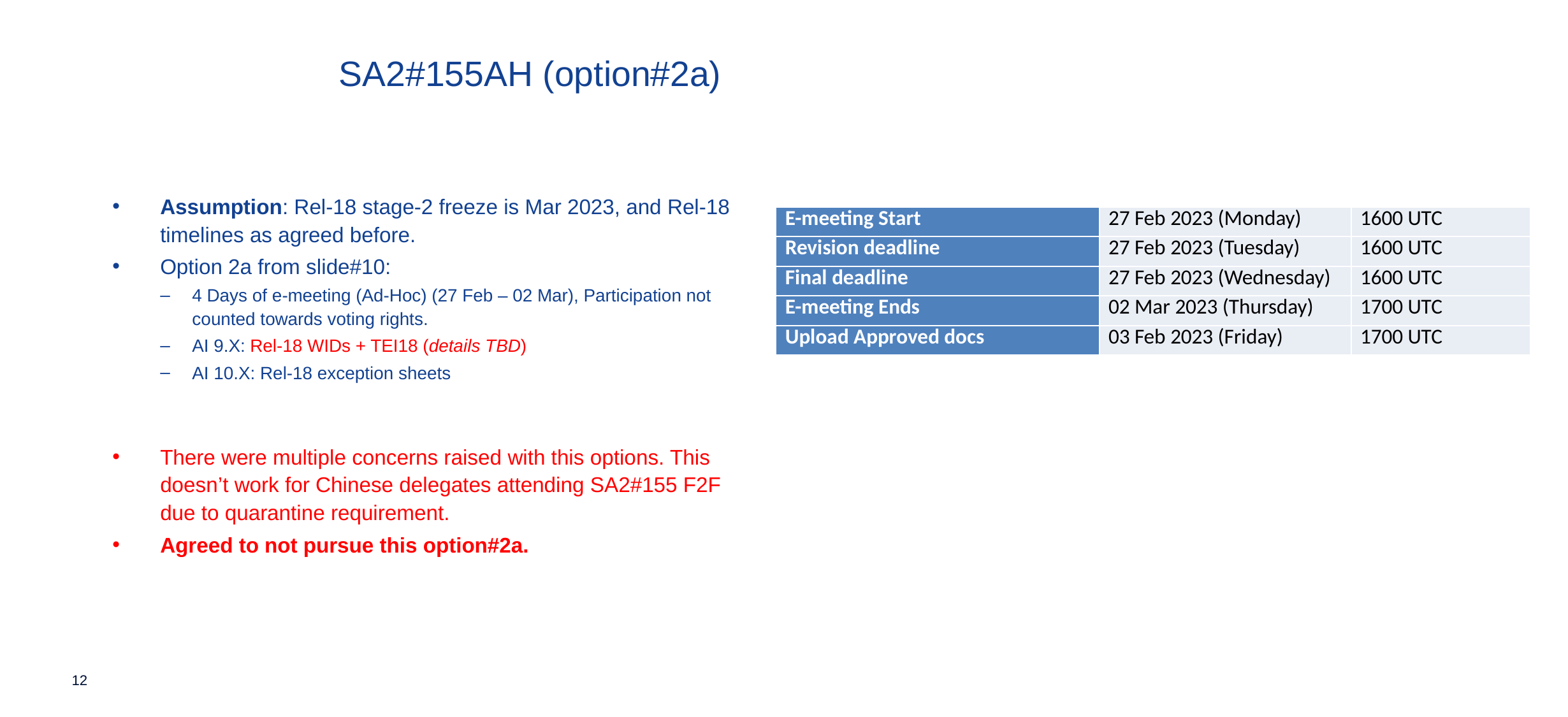

SA2#155AH (option#2a)
Assumption: Rel-18 stage-2 freeze is Mar 2023, and Rel-18 timelines as agreed before.
Option 2a from slide#10:
4 Days of e-meeting (Ad-Hoc) (27 Feb – 02 Mar), Participation not counted towards voting rights.
AI 9.X: Rel-18 WIDs + TEI18 (details TBD)
AI 10.X: Rel-18 exception sheets

There were multiple concerns raised with this options. This doesn’t work for Chinese delegates attending SA2#155 F2F due to quarantine requirement.
Agreed to not pursue this option#2a.

| E-meeting Start | 27 Feb 2023 (Monday) | 1600 UTC |
| --- | --- | --- |
| Revision deadline | 27 Feb 2023 (Tuesday) | 1600 UTC |
| Final deadline | 27 Feb 2023 (Wednesday) | 1600 UTC |
| E-meeting Ends | 02 Mar 2023 (Thursday) | 1700 UTC |
| Upload Approved docs | 03 Feb 2023 (Friday) | 1700 UTC |